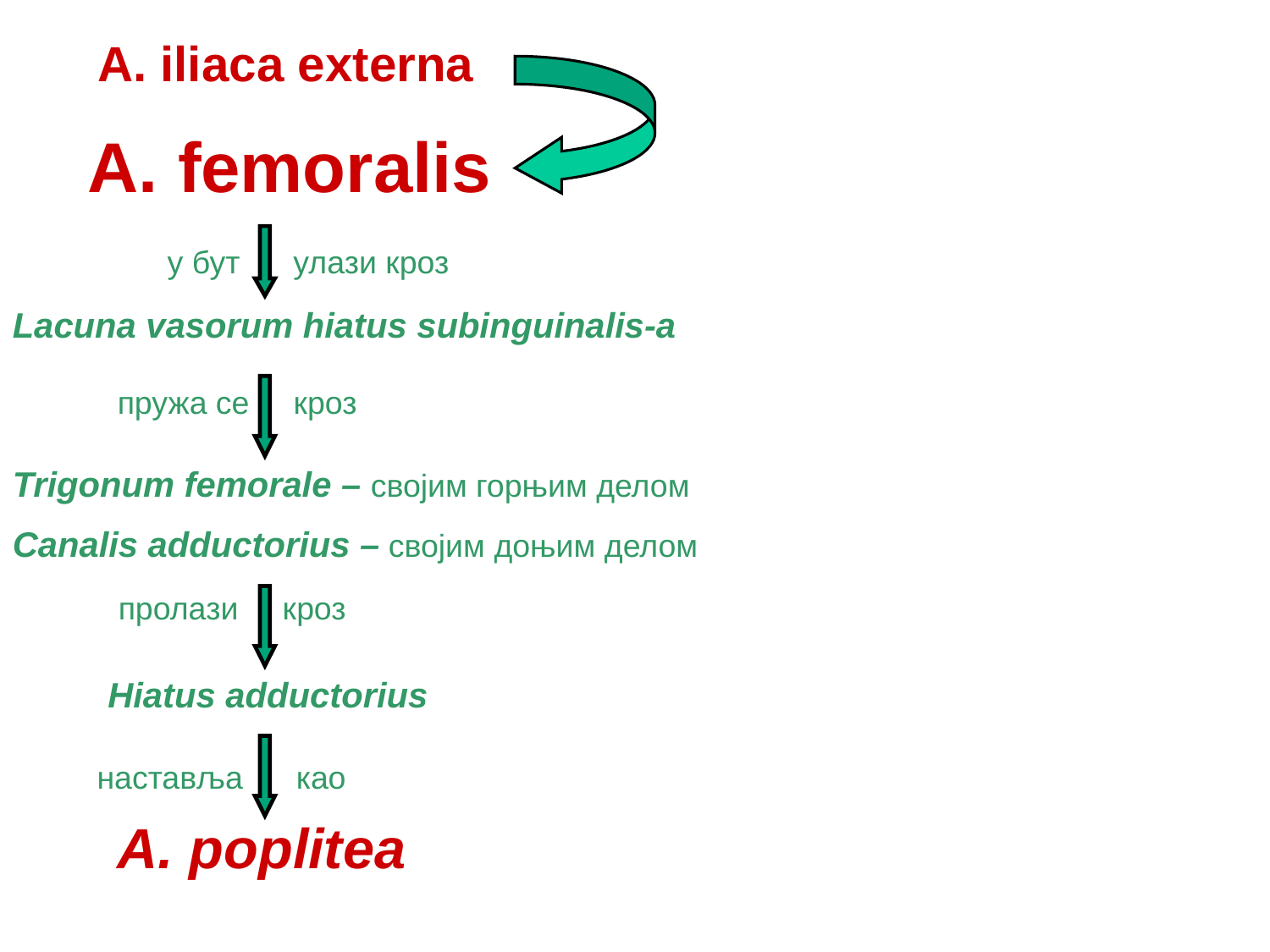

A. iliaca externa

A. femoralis

у бут      улази кроз
Lacuna vasorum hiatus subinguinalis-a
пружа се     кроз

Trigonum femorale – својим горњим делом
Canalis adductorius – својим доњим делом
пролази     кроз

Hiatus adductorius

наставља      као
A. poplitea